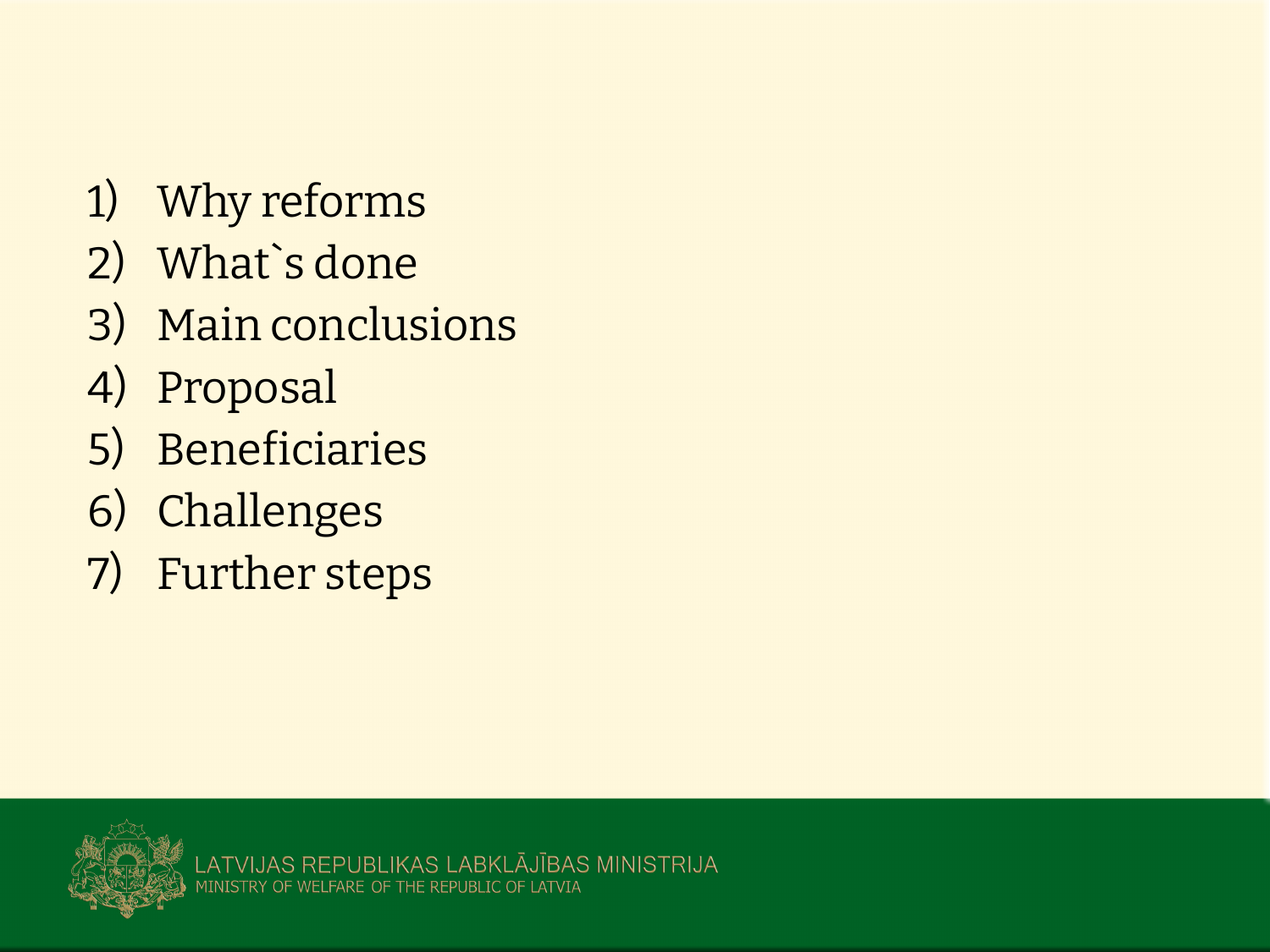

Why reforms
What`s done
Main conclusions
Proposal
Beneficiaries
Challenges
Further steps